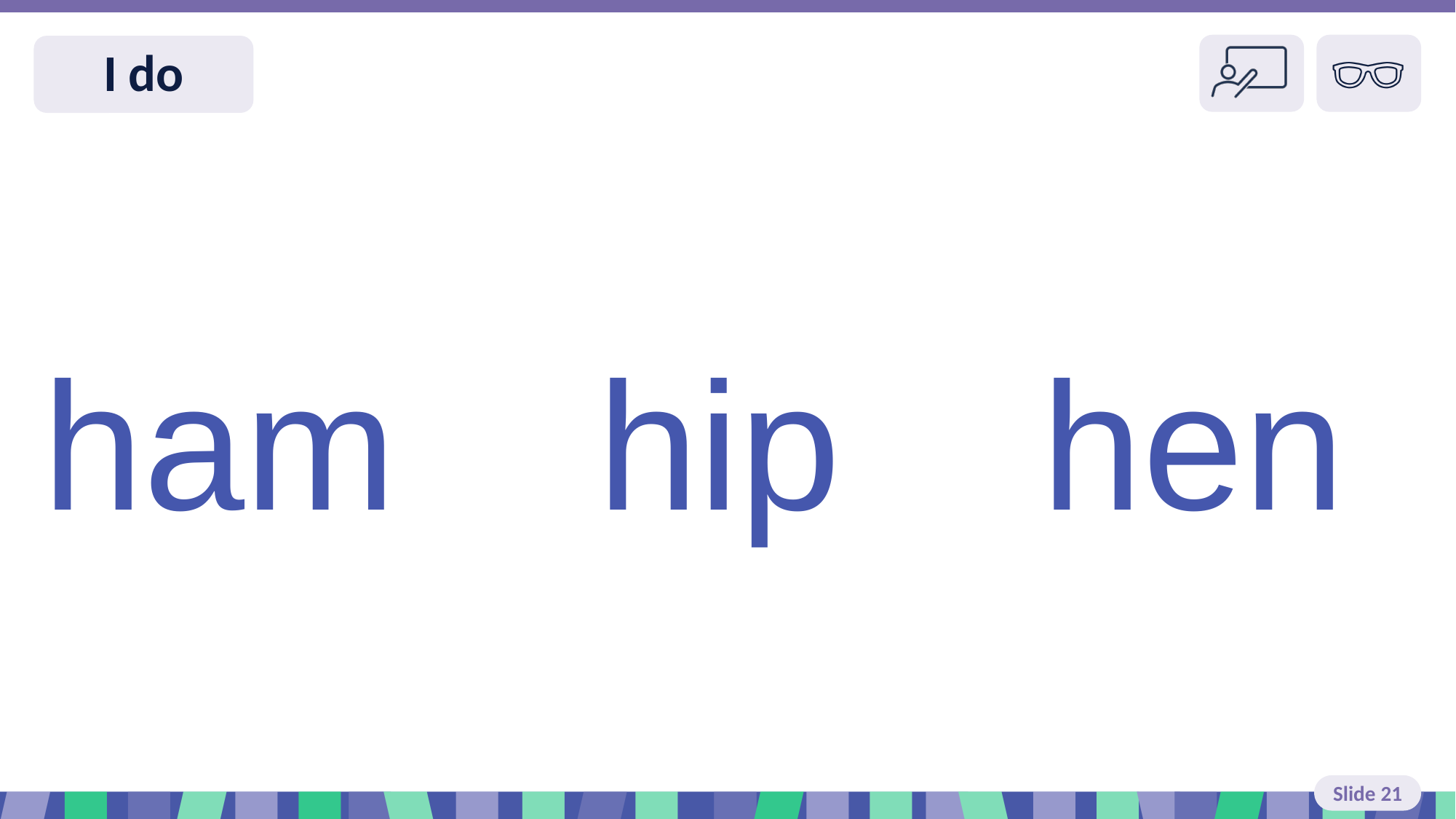

Slide 21 I do read
ham    hip    hen